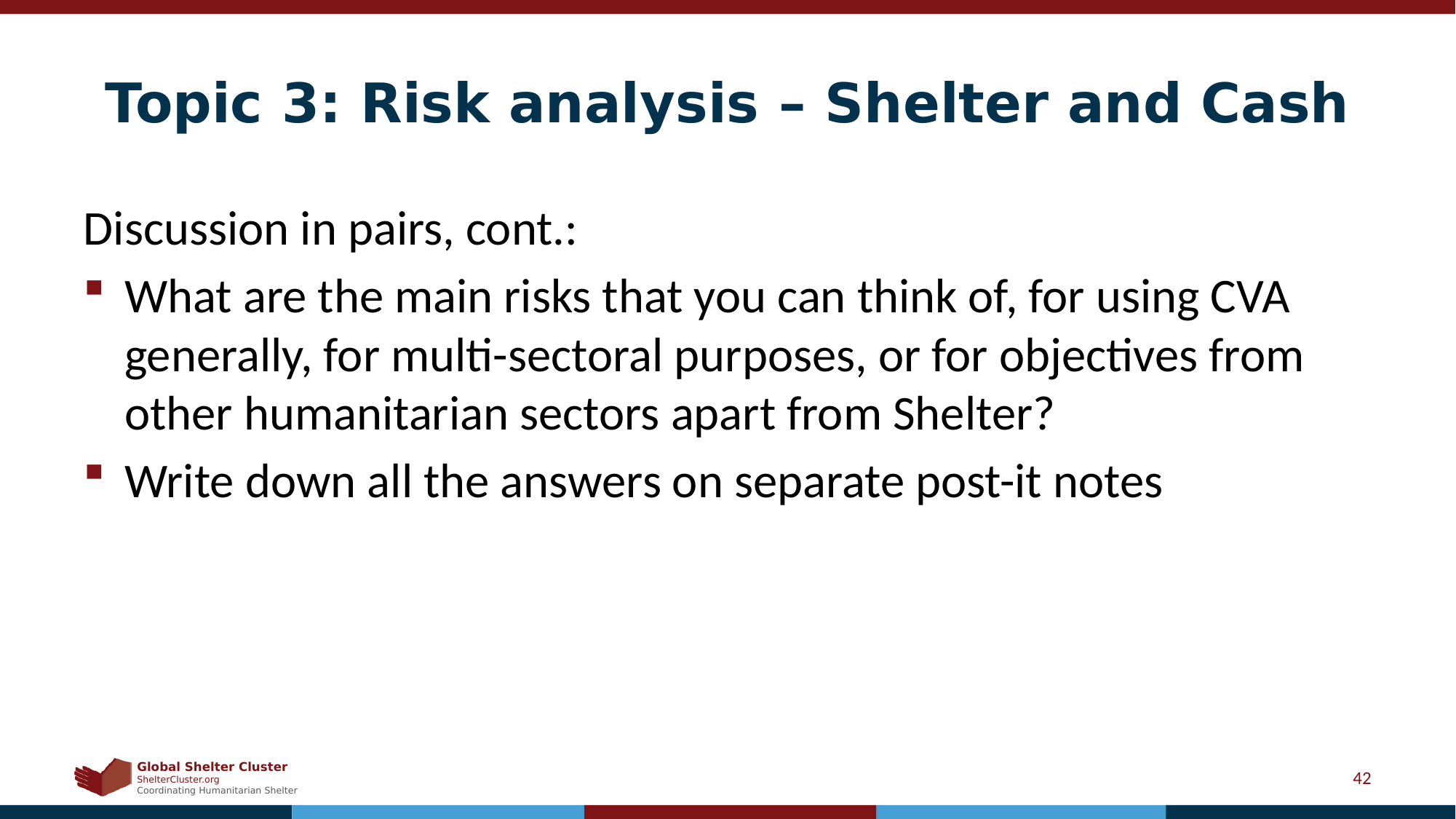

# Topic 3: Risk analysis – Shelter and Cash
Discussion in pairs, cont.:
What are the main risks that you can think of, for using CVA generally, for multi-sectoral purposes, or for objectives from other humanitarian sectors apart from Shelter?
Write down all the answers on separate post-it notes
42